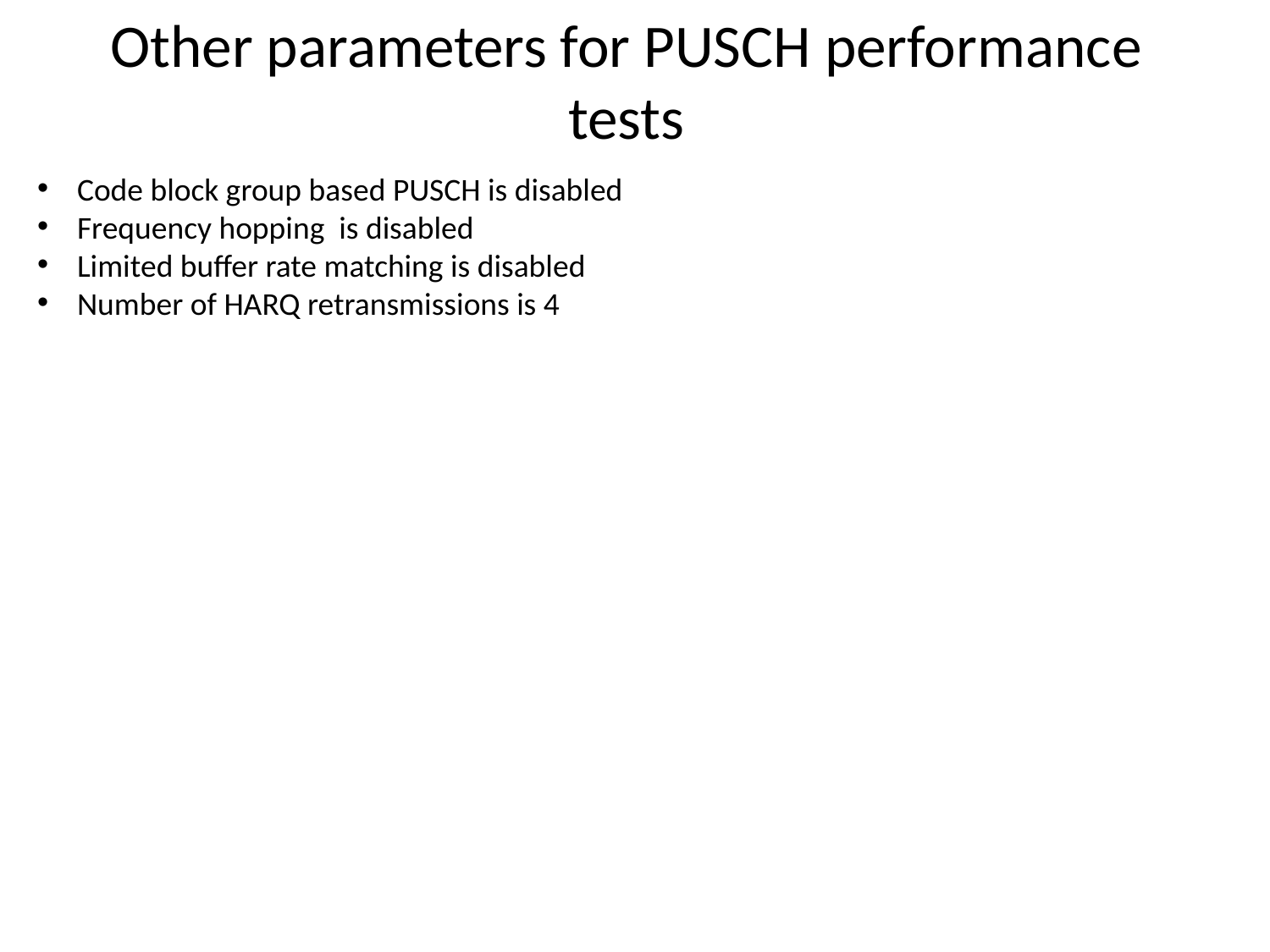

# Other parameters for PUSCH performance tests
Code block group based PUSCH is disabled
Frequency hopping  is disabled
Limited buffer rate matching is disabled
Number of HARQ retransmissions is 4